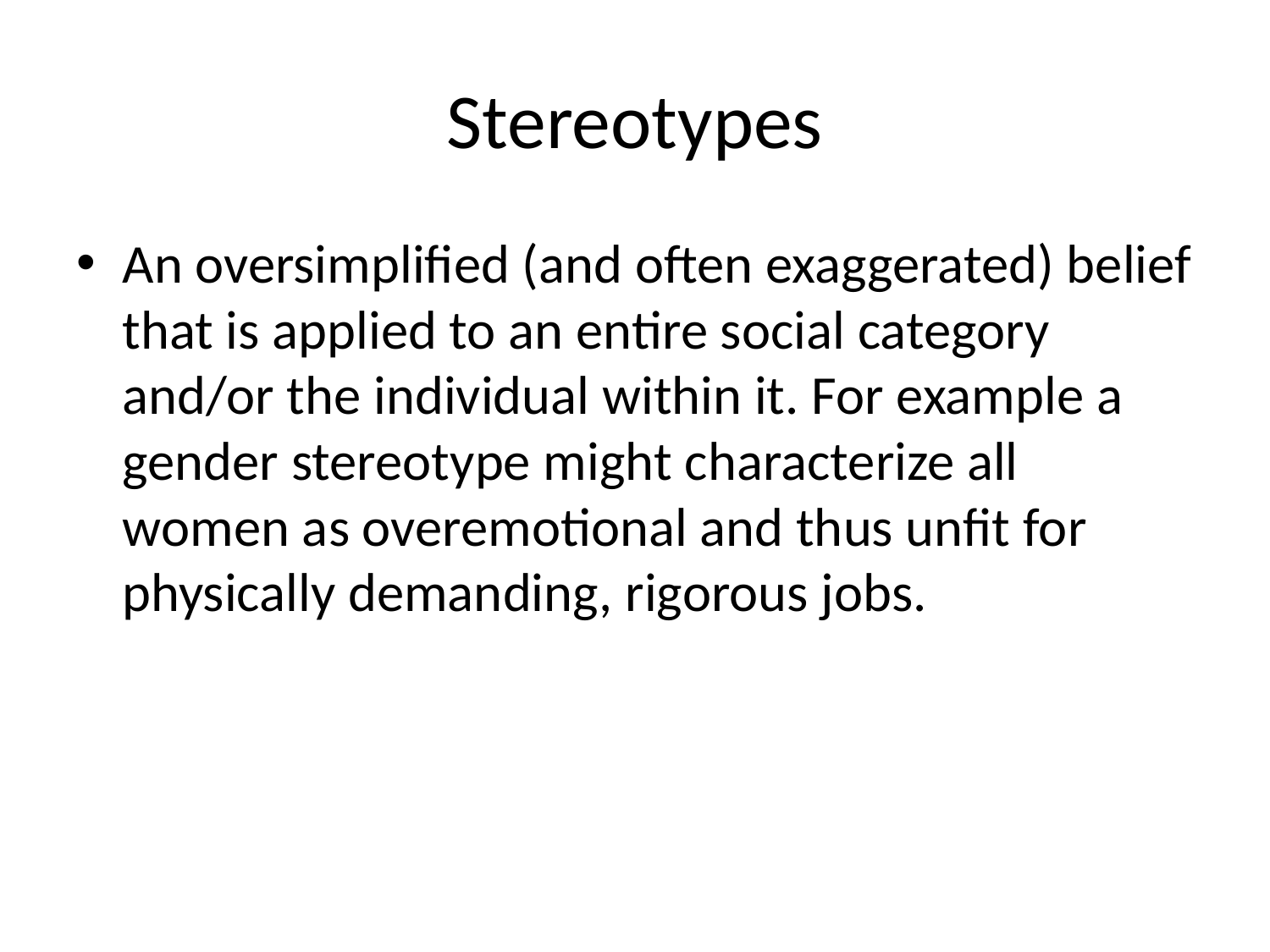

# Stereotypes
An oversimplified (and often exaggerated) belief that is applied to an entire social category and/or the individual within it. For example a gender stereotype might characterize all women as overemotional and thus unfit for physically demanding, rigorous jobs.